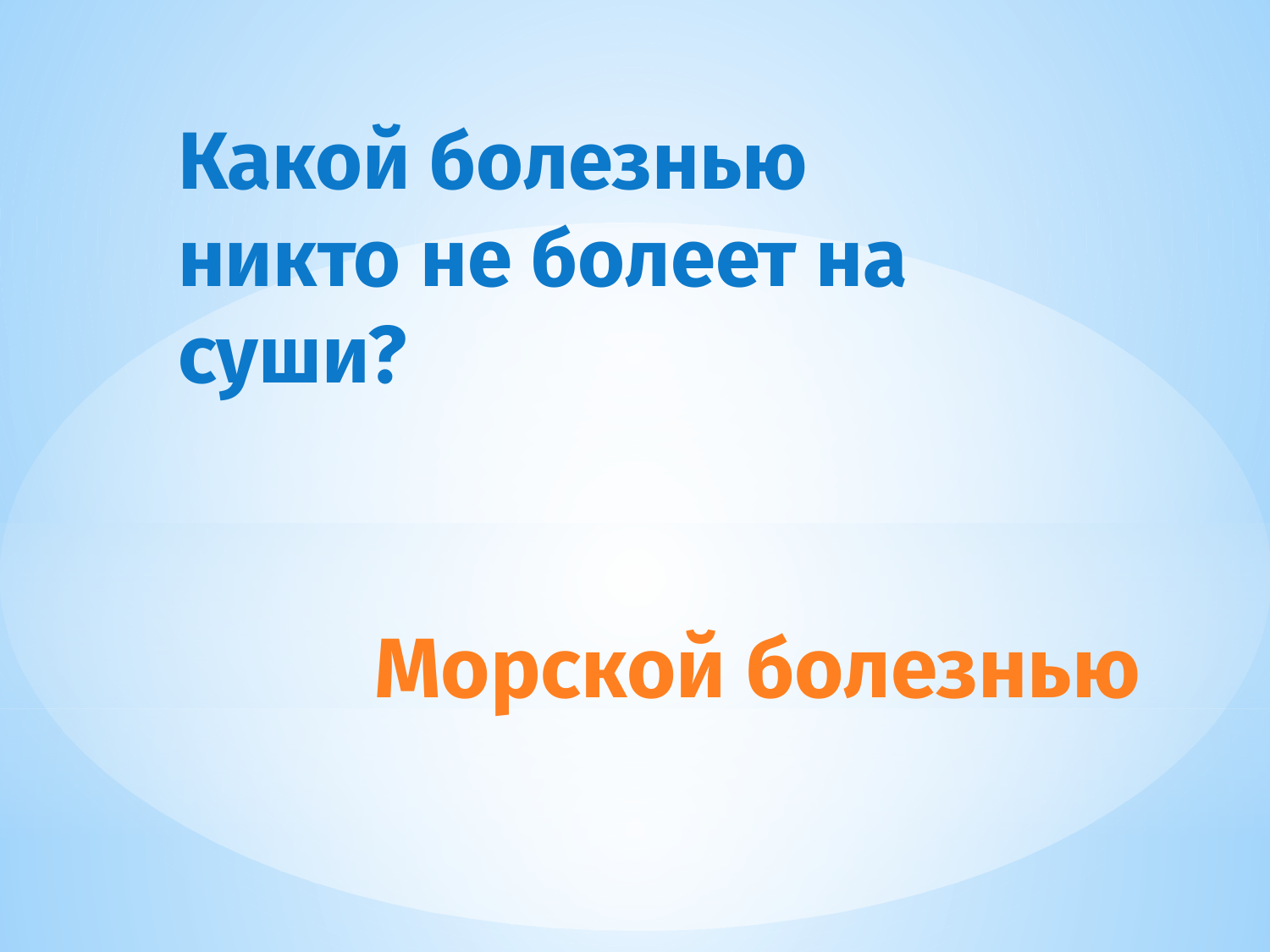

Какой болезнью никто не болеет на суши?
# Морской болезнью